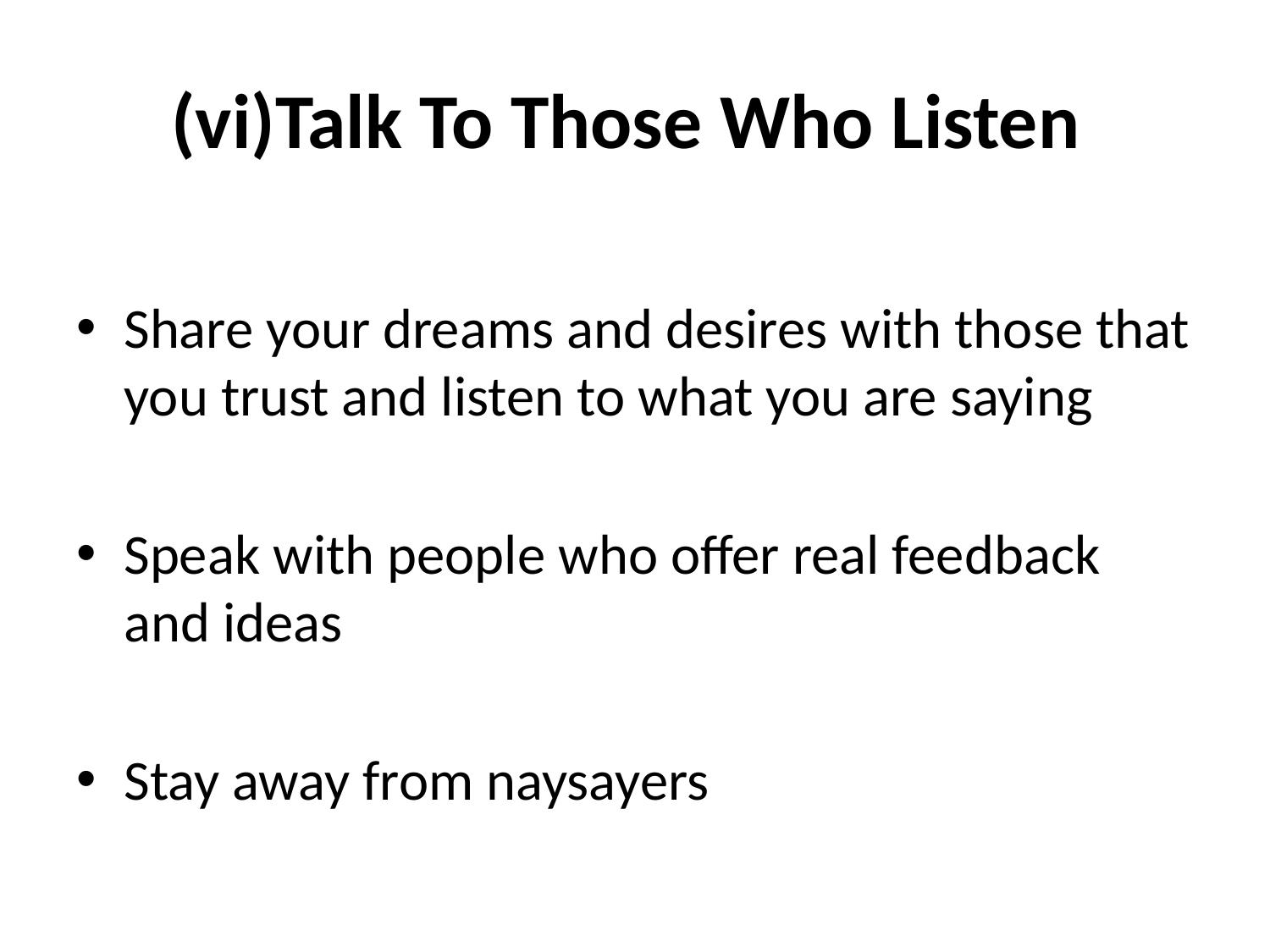

# (vi)Talk To Those Who Listen
Share your dreams and desires with those that you trust and listen to what you are saying

Speak with people who offer real feedback and ideas

Stay away from naysayers